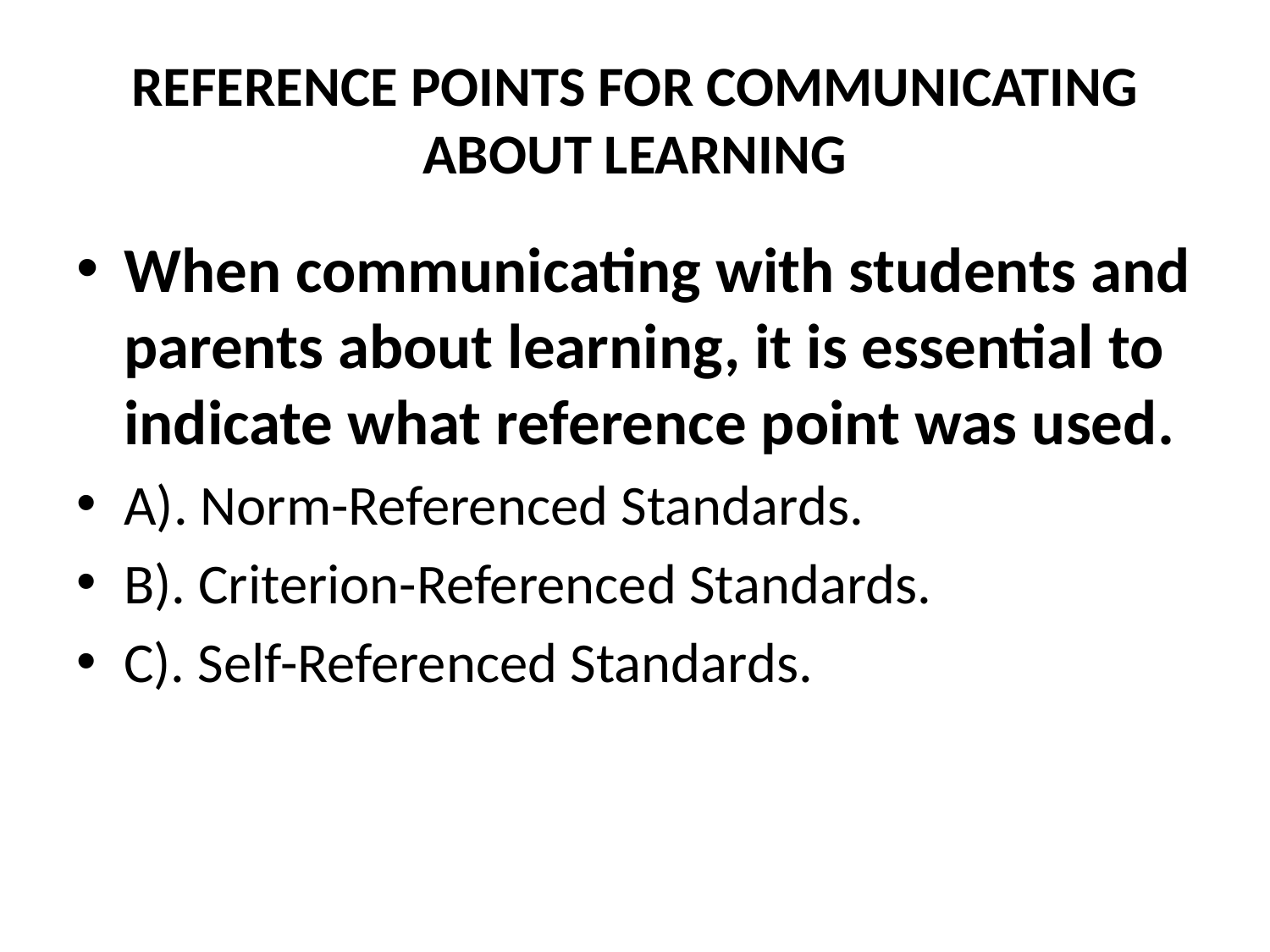

# REFERENCE POINTS FOR COMMUNICATING ABOUT LEARNING
When communicating with students and parents about learning, it is essential to indicate what reference point was used.
A). Norm-Referenced Standards.
B). Criterion-Referenced Standards.
C). Self-Referenced Standards.